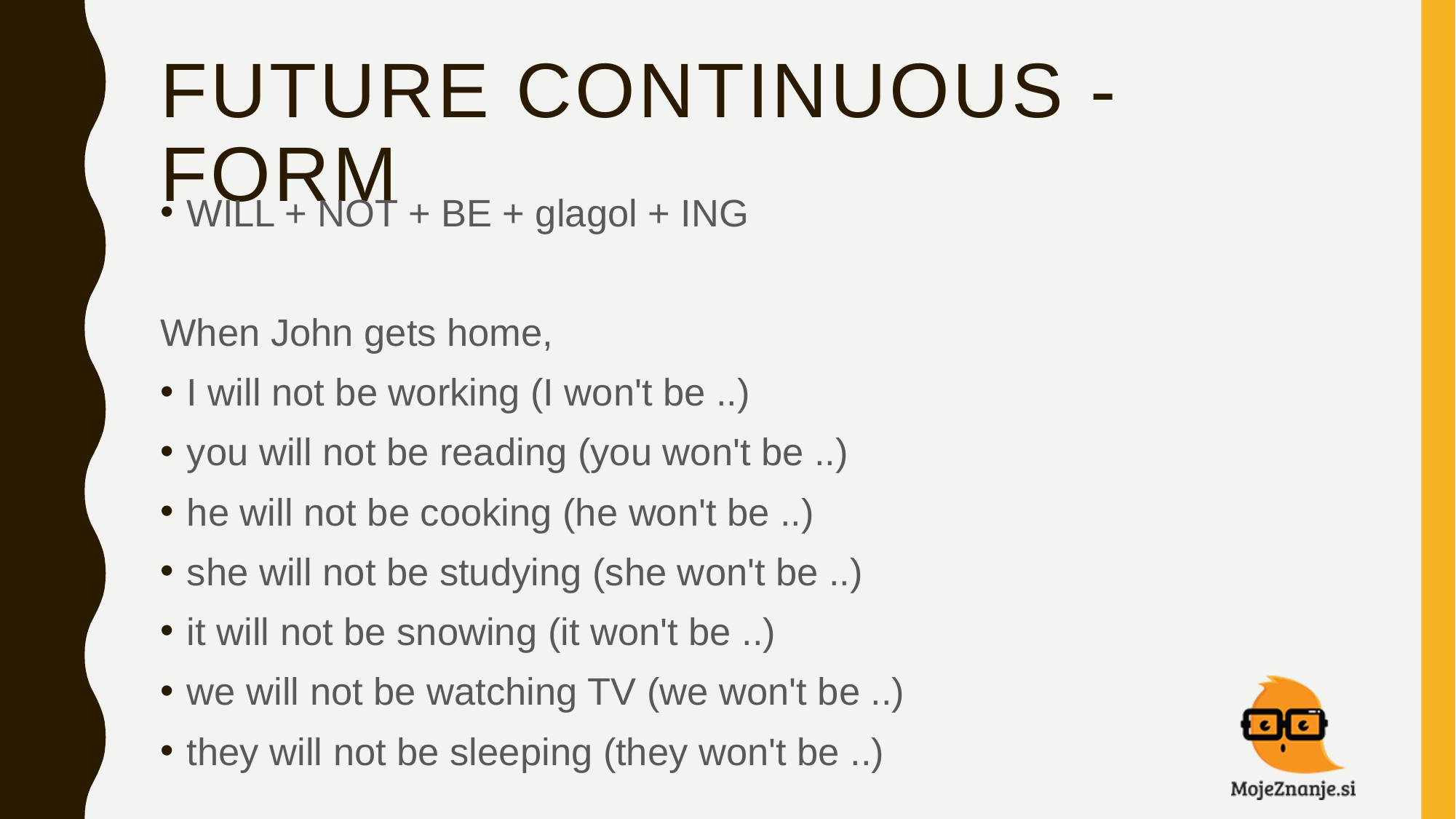

# FUTURE CONTINUOUS - FORM
WILL + NOT + BE + glagol + ING

When John gets home,
I will not be working (I won't be ..)
you will not be reading (you won't be ..)
he will not be cooking (he won't be ..)
she will not be studying (she won't be ..)
it will not be snowing (it won't be ..)
we will not be watching TV (we won't be ..)
they will not be sleeping (they won't be ..)